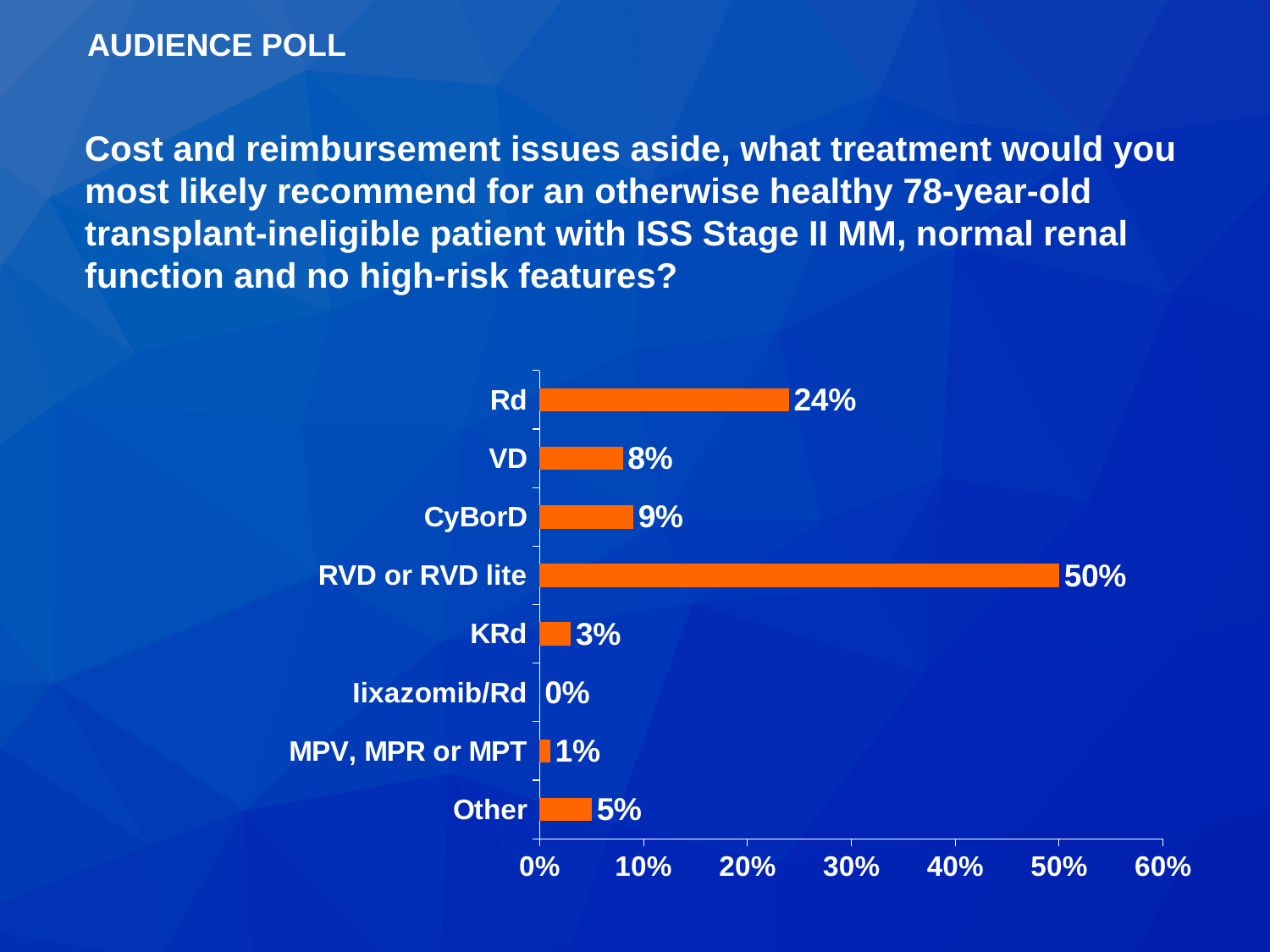

AUDIENCE POLL
Cost and reimbursement issues aside, what treatment would you most likely recommend for an otherwise healthy 78-year-old transplant-ineligible patient with ISS Stage II MM, normal renal function and no high-risk features?

### Chart

| Category | Series 1 |
|---|---|
| Other | 0.05 |
| MPV, MPR or MPT | 0.01 |
| Iixazomib/Rd | 0.0 |
| KRd | 0.03 |
| RVD or RVD lite | 0.5 |
| CyBorD | 0.09 |
| VD | 0.08 |
| Rd | 0.24 |